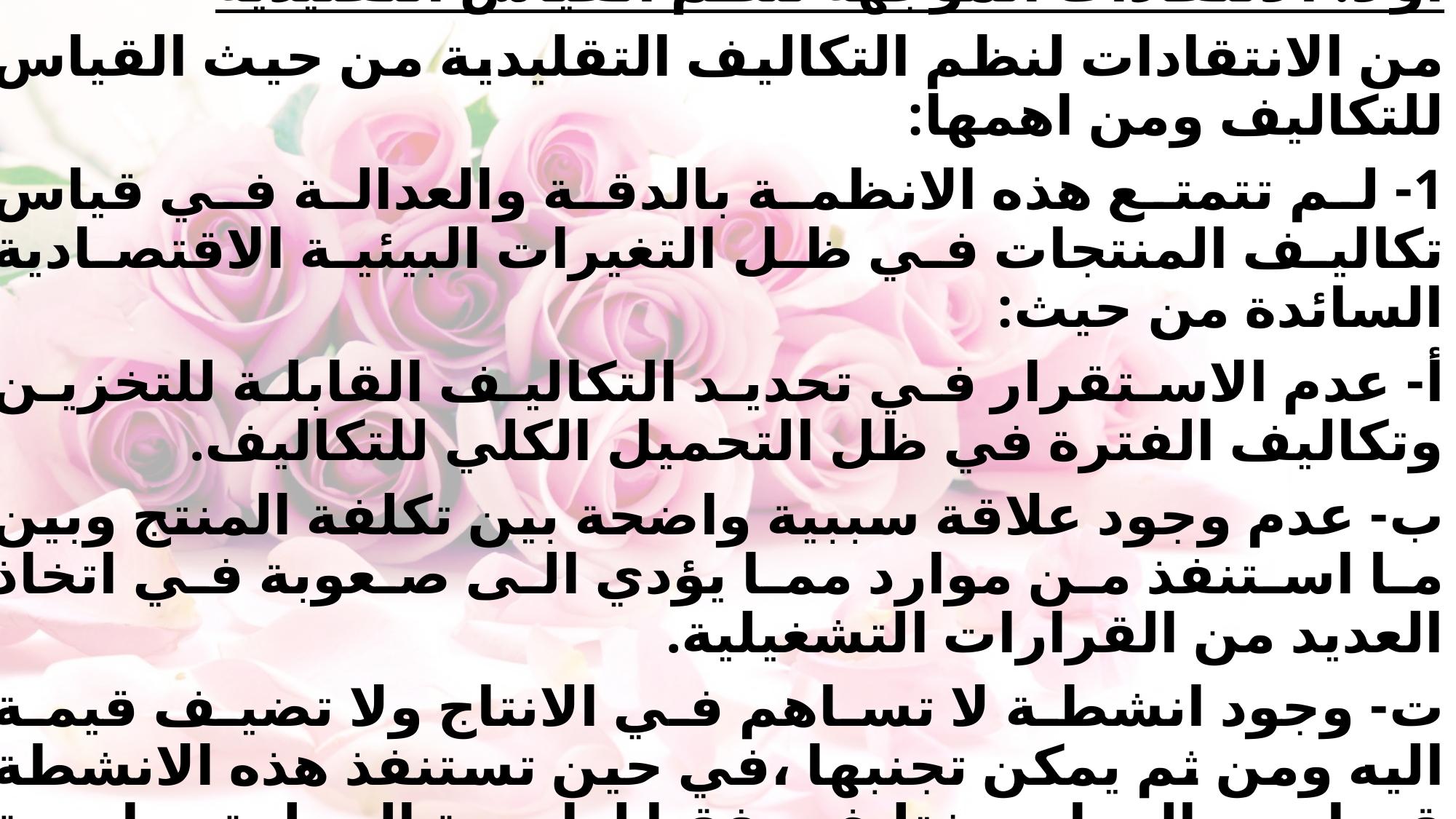

#
اولا: الانتقادات الموجهة لنظم القياس التقليدية
من الانتقادات لنظم التكاليف التقليدية من حيث القياس للتكاليف ومن اهمها:
1- لم تتمتع هذه الانظمة بالدقة والعدالة في قياس تكاليف المنتجات في ظل التغيرات البيئية الاقتصادية السائدة من حيث:
أ- عدم الاستقرار في تحديد التكاليف القابلة للتخزين وتكاليف الفترة في ظل التحميل الكلي للتكاليف.
ب- عدم وجود علاقة سببية واضحة بين تكلفة المنتج وبين ما استنفذ من موارد مما يؤدي الى صعوبة في اتخاذ العديد من القرارات التشغيلية.
ت- وجود انشطة لا تساهم في الانتاج ولا تضيف قيمة اليه ومن ثم يمكن تجنبها ،في حين تستنفذ هذه الانشطة قدرا من الموارد يختلف وفقا لطبيعة السلعة وطبيعة النشاط والتقنية المستخدمة ،مما يؤدي الى ارتفاع التكلفة.
2- يؤدي الاعتماد على المعلومات غير الدقيقة الناتجة عن النظم التقليدية لقياس التكاليف الى اختيار ستراتيجيات تنافسية غير مناسبة قد تؤدي بالشركات لتحقيق الخسائر.